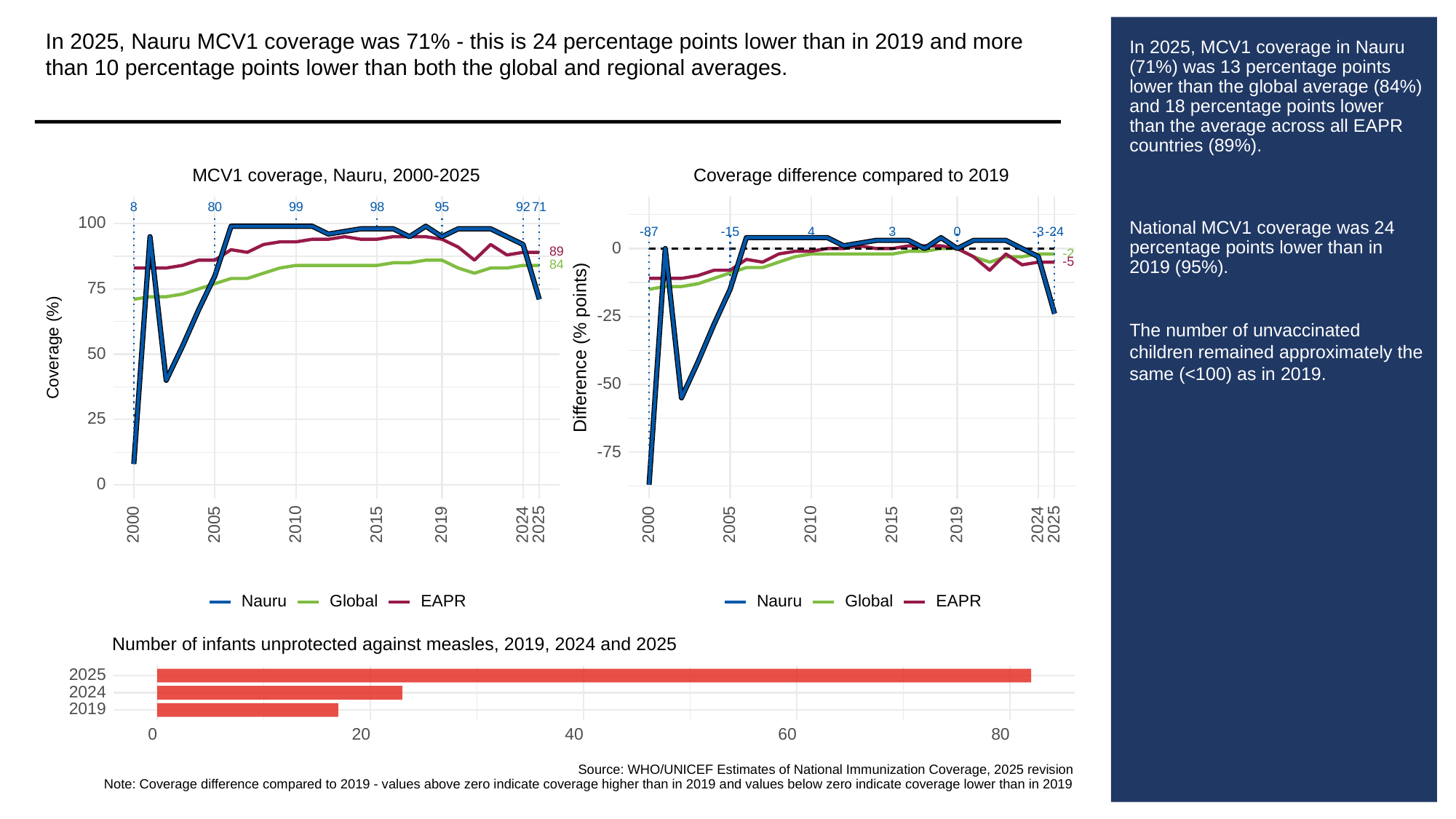

In 2025, Nauru MCV1 coverage was 71% - this is 24 percentage points lower than in 2019 and more than 10 percentage points lower than both the global and regional averages.
# In 2025, MCV1 coverage in Nauru (71%) was 13 percentage points lower than the global average (84%) and 18 percentage points lower than the average across all EAPR countries (89%).

National MCV1 coverage was 24 percentage points lower than in 2019 (95%).

The number of unvaccinated children remained approximately the same (<100) as in 2019.

MCV1 coverage, Nauru, 2000-2025
Coverage difference compared to 2019

8
80
99
98
95
92
71

100

3
-3
-87
-15
0
-24
4

0

89

-2

-5

84

75

-25

Difference (% points)
Coverage (%)
50

-50

25

-75

0

2000
2005
2010
2015
2019
2024
2025
2000
2005
2010
2015
2019
2024
2025
Global
Global
Nauru
Nauru
EAPR
EAPR

Number of infants unprotected against measles, 2019, 2024 and 2025

2025

2024

2019

0
20
40
60
80
Source: WHO/UNICEF Estimates of National Immunization Coverage, 2025 revision
Note: Coverage difference compared to 2019 - values above zero indicate coverage higher than in 2019 and values below zero indicate coverage lower than in 2019